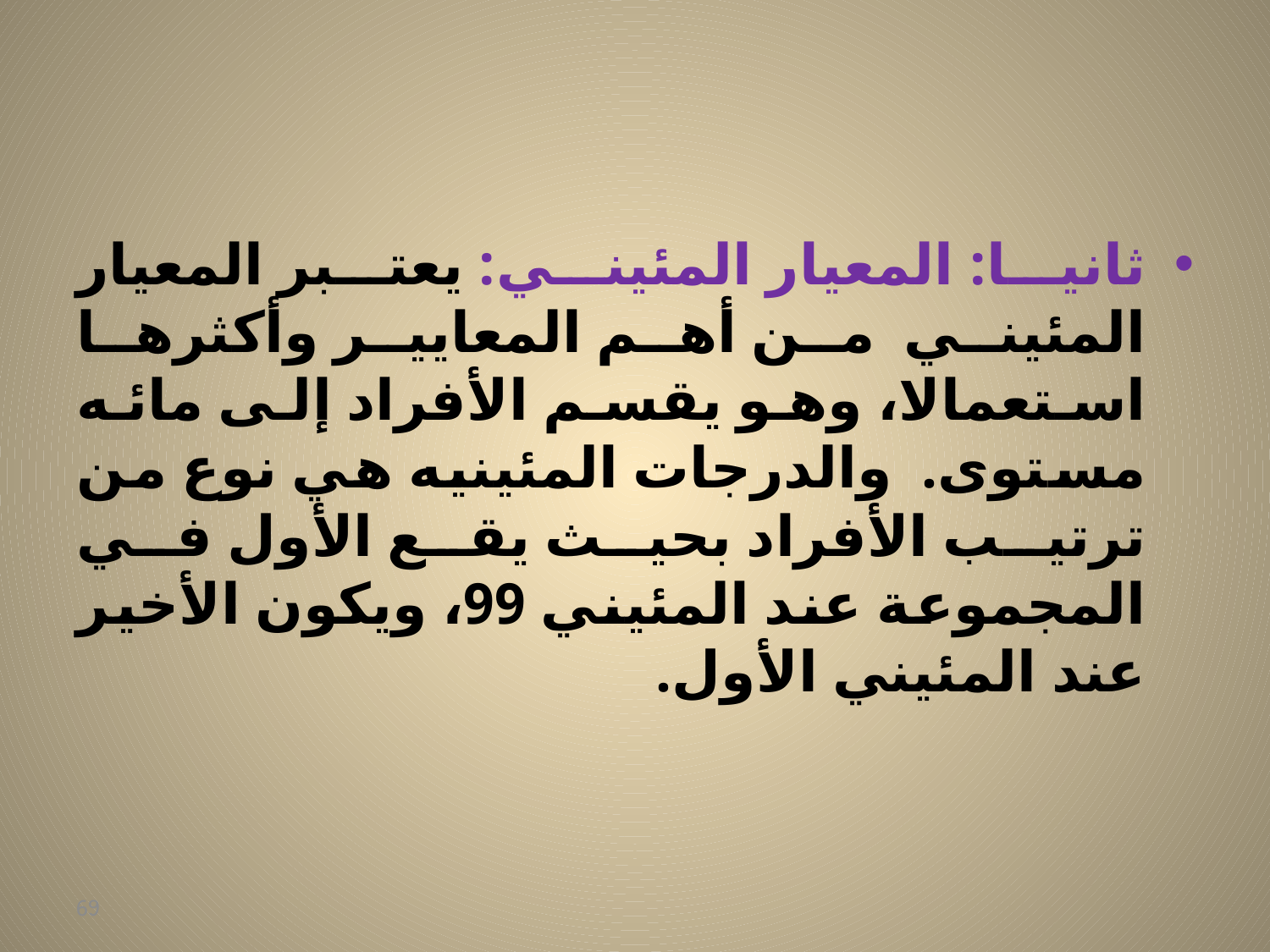

#
ثانيا: المعيار المئيني: يعتبر المعيار المئيني  من أهم المعايير وأكثرها استعمالا، وهو يقسم الأفراد إلى مائه مستوى.  والدرجات المئينيه هي نوع من ترتيب الأفراد بحيث يقع الأول في المجموعة عند المئيني 99، ويكون الأخير عند المئيني الأول.

69